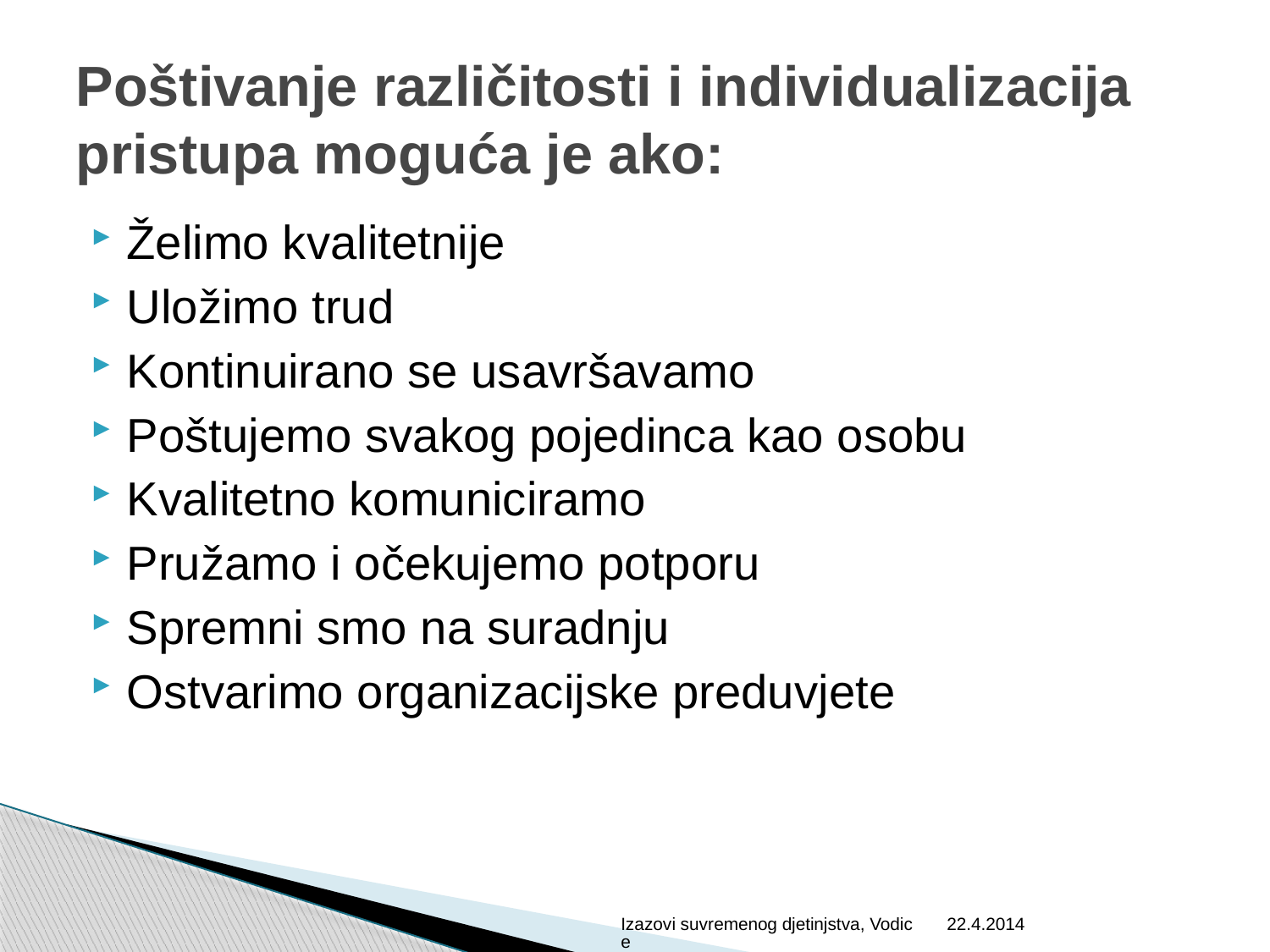

# Poštivanje različitosti i individualizacija pristupa moguća je ako:
Želimo kvalitetnije
Uložimo trud
Kontinuirano se usavršavamo
Poštujemo svakog pojedinca kao osobu
Kvalitetno komuniciramo
Pružamo i očekujemo potporu
Spremni smo na suradnju
Ostvarimo organizacijske preduvjete
Izazovi suvremenog djetinjstva, Vodice
22.4.2014